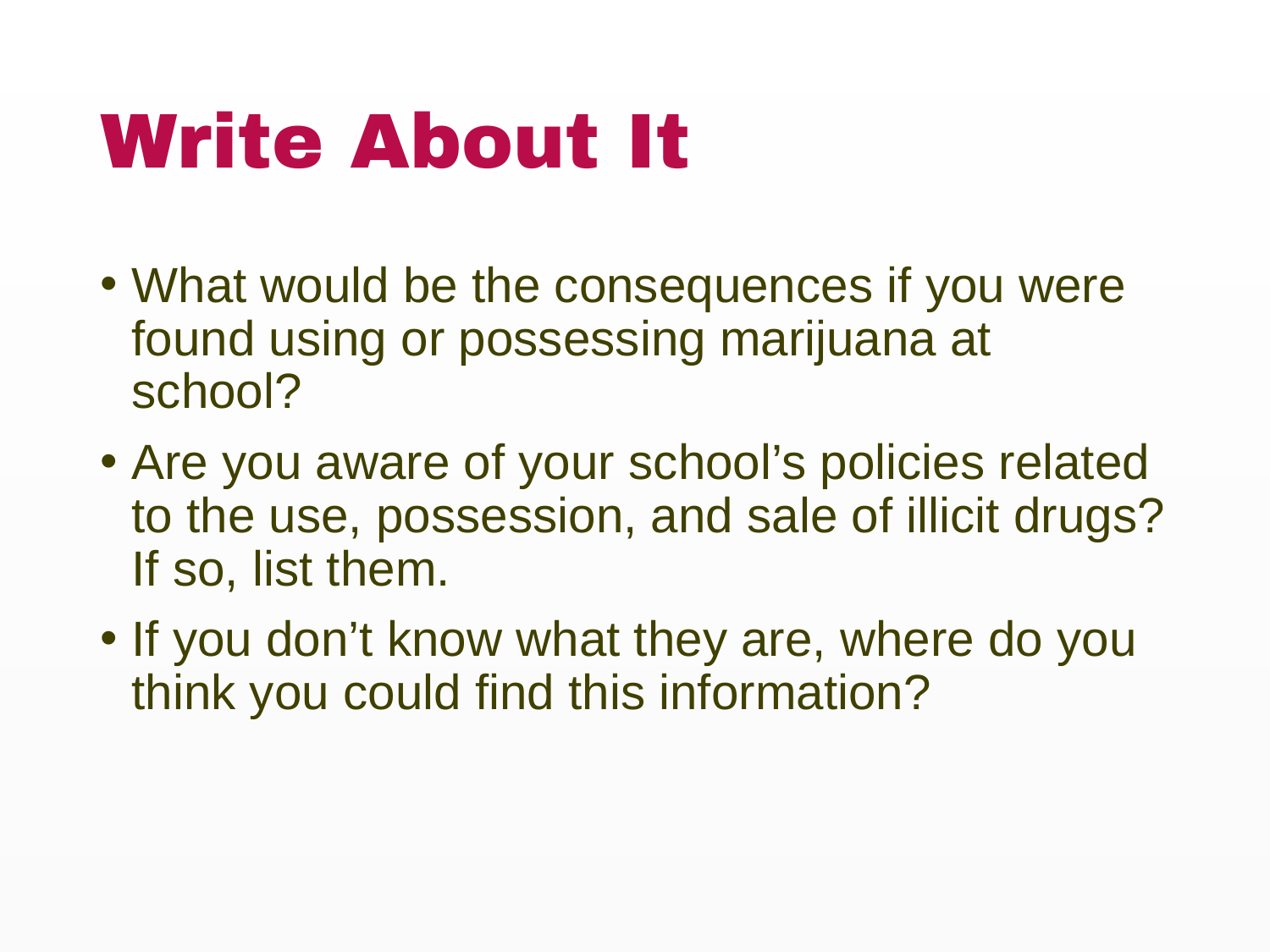

# Write About It
What would be the consequences if you were found using or possessing marijuana at school?
Are you aware of your school’s policies related to the use, possession, and sale of illicit drugs? If so, list them.
If you don’t know what they are, where do you think you could find this information?